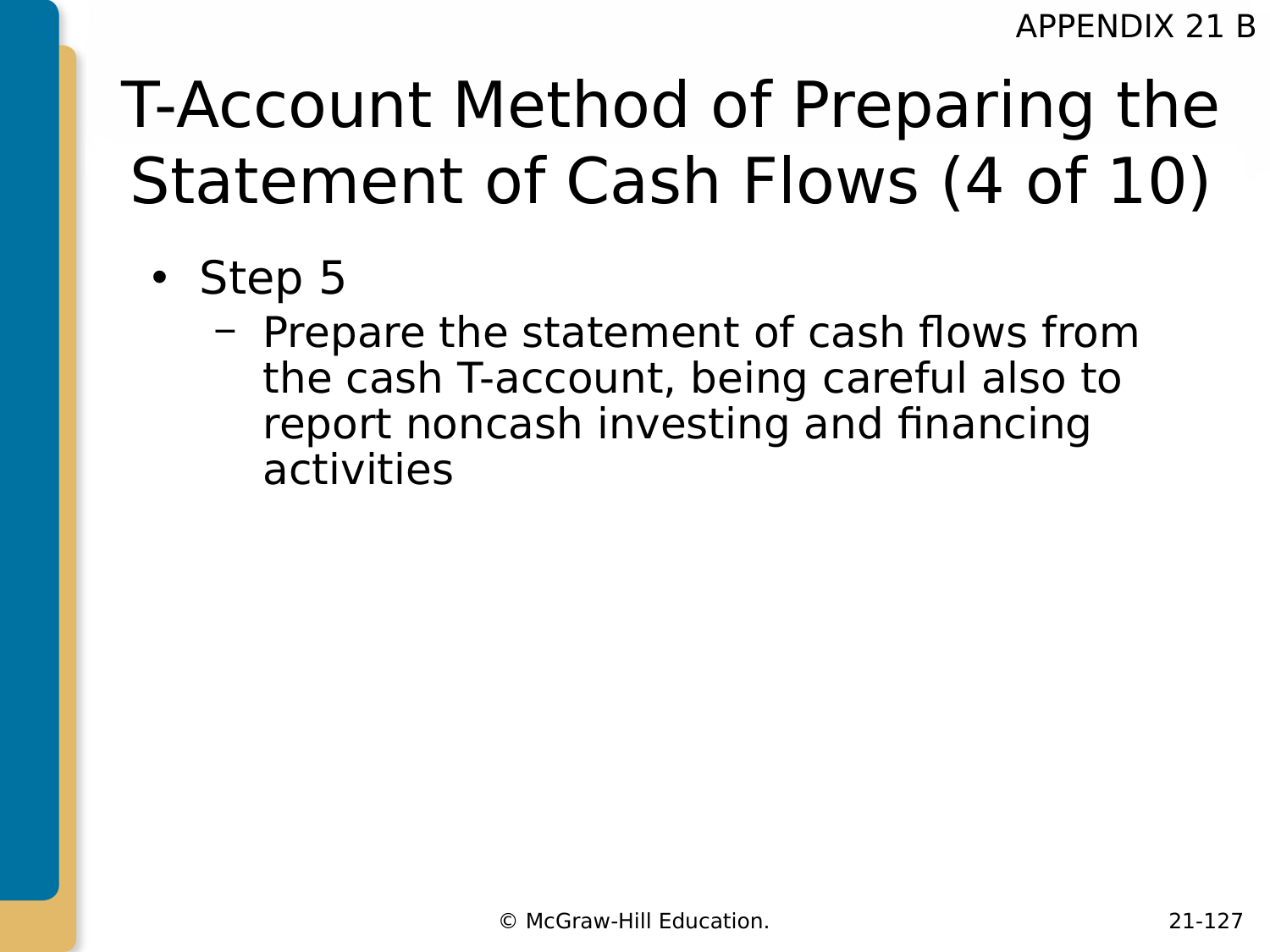

APPENDIX 21 B
# T-Account Method of Preparing the Statement of Cash Flows (4 of 10)
Step 5
Prepare the statement of cash flows from the cash T-account, being careful also to report noncash investing and financing activities